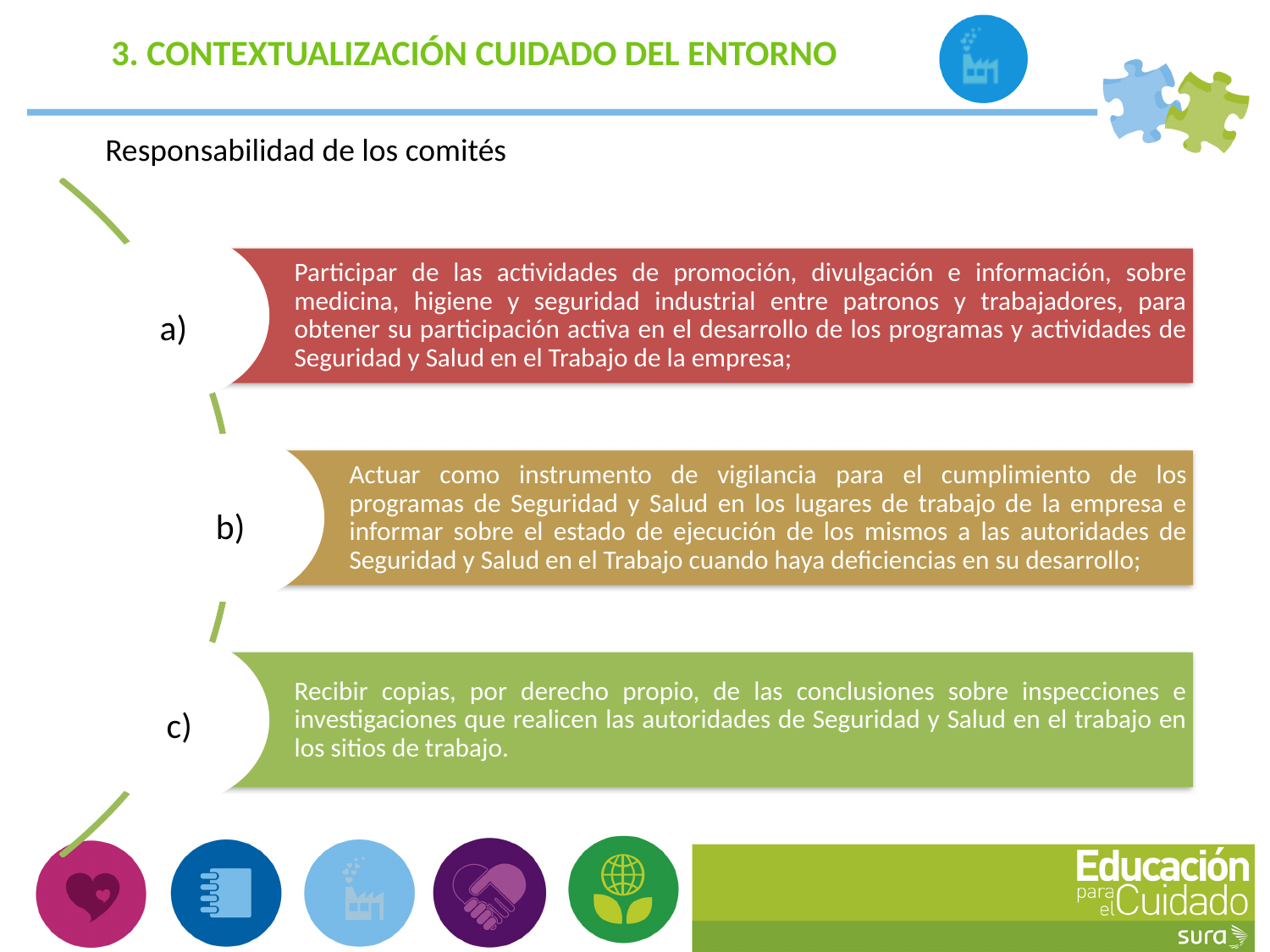

3. CONTEXTUALIZACIÓN CUIDADO DEL ENTORNO

Responsabilidad de los comités
Participar de las actividades de promoción, divulgación e información, sobre medicina, higiene y seguridad industrial entre patronos y trabajadores, para obtener su participación activa en el desarrollo de los programas y actividades de Seguridad y Salud en el Trabajo de la empresa;
Actuar como instrumento de vigilancia para el cumplimiento de los programas de Seguridad y Salud en los lugares de trabajo de la empresa e informar sobre el estado de ejecución de los mismos a las autoridades de Seguridad y Salud en el Trabajo cuando haya deficiencias en su desarrollo;
Recibir copias, por derecho propio, de las conclusiones sobre inspecciones e investigaciones que realicen las autoridades de Seguridad y Salud en el trabajo en los sitios de trabajo.
a)
b)
c)